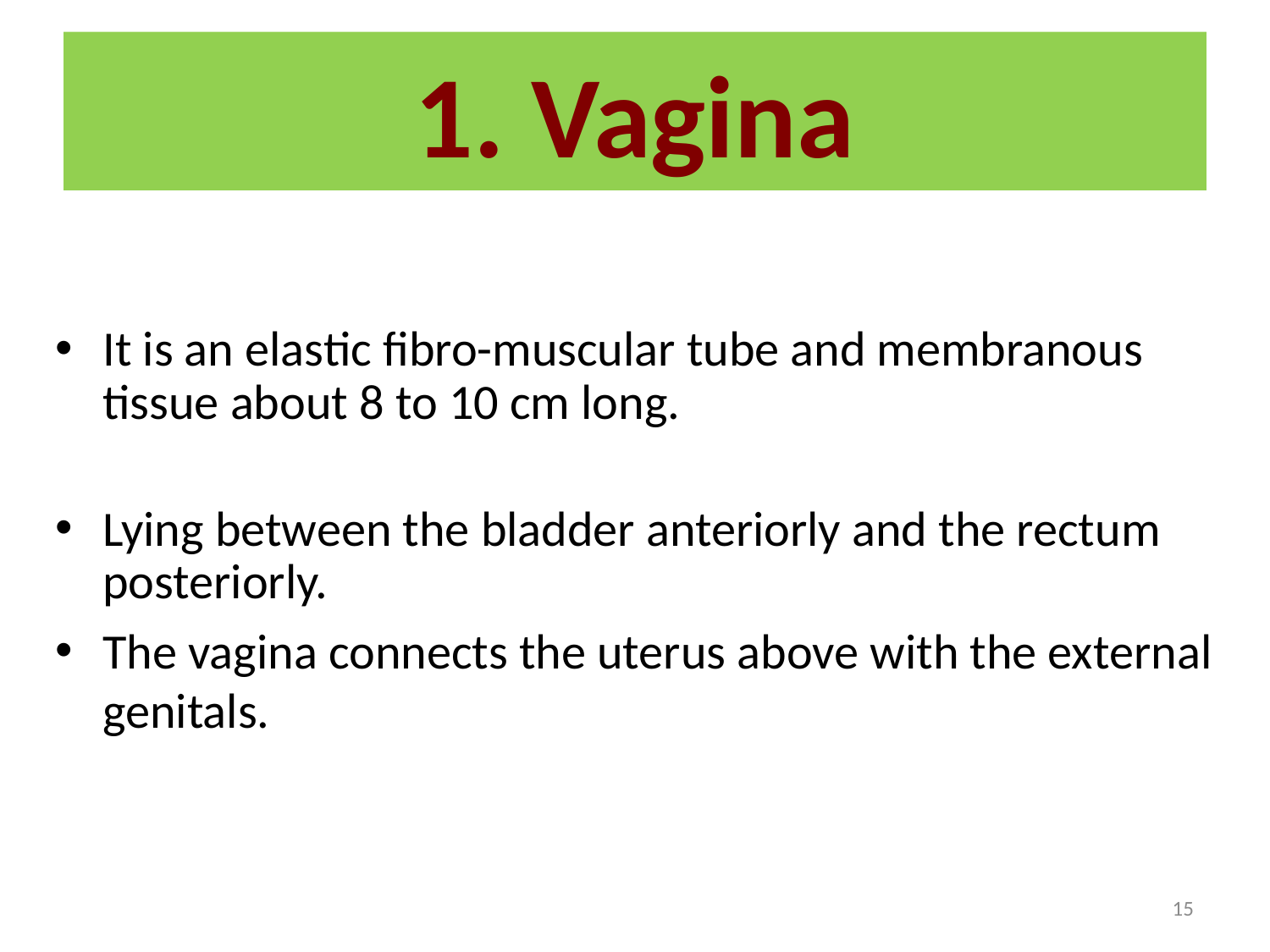

# 1. Vagina
It is an elastic fibro-muscular tube and membranous tissue about 8 to 10 cm long.

Lying between the bladder anteriorly and the rectum posteriorly.
The vagina connects the uterus above with the external genitals.
15